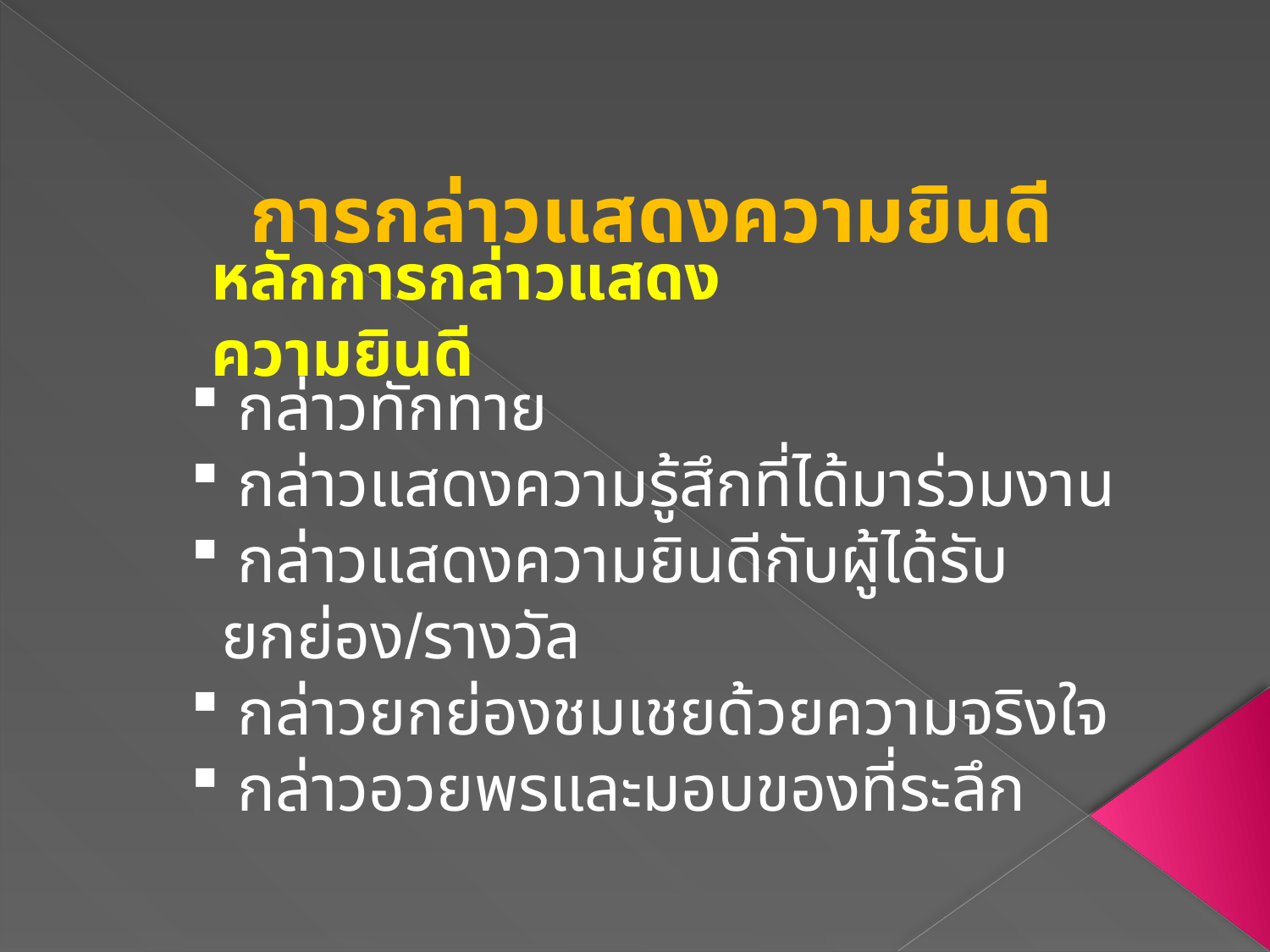

การกล่าวแสดงความยินดี
หลักการกล่าวแสดงความยินดี
 กล่าวทักทาย
 กล่าวแสดงความรู้สึกที่ได้มาร่วมงาน
 กล่าวแสดงความยินดีกับผู้ได้รับยกย่อง/รางวัล
 กล่าวยกย่องชมเชยด้วยความจริงใจ
 กล่าวอวยพรและมอบของที่ระลึก